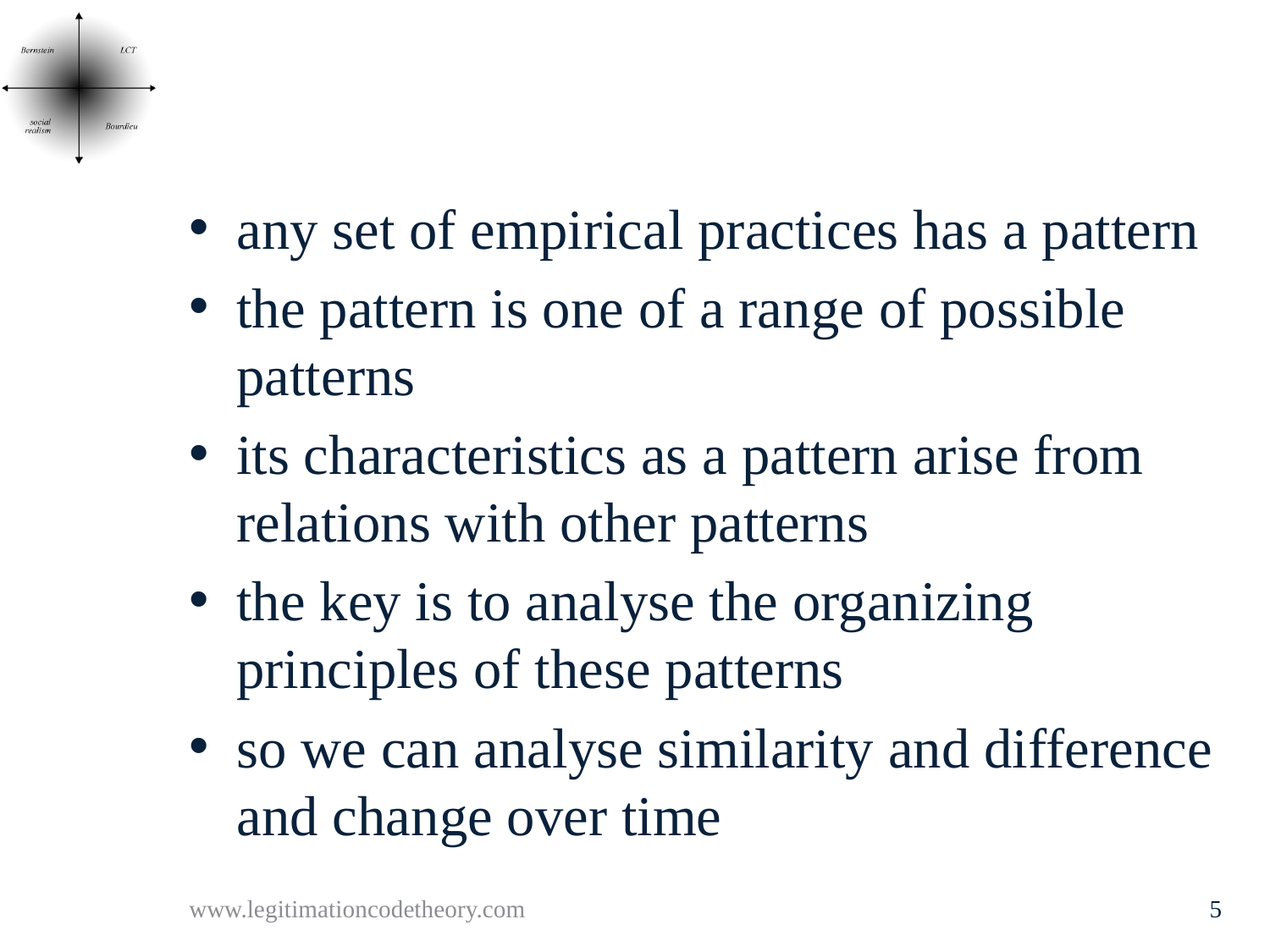

#

any set of empirical practices has a pattern
the pattern is one of a range of possible patterns
its characteristics as a pattern arise from relations with other patterns
the key is to analyse the organizing principles of these patterns
so we can analyse similarity and difference and change over time
www.legitimationcodetheory.com
5